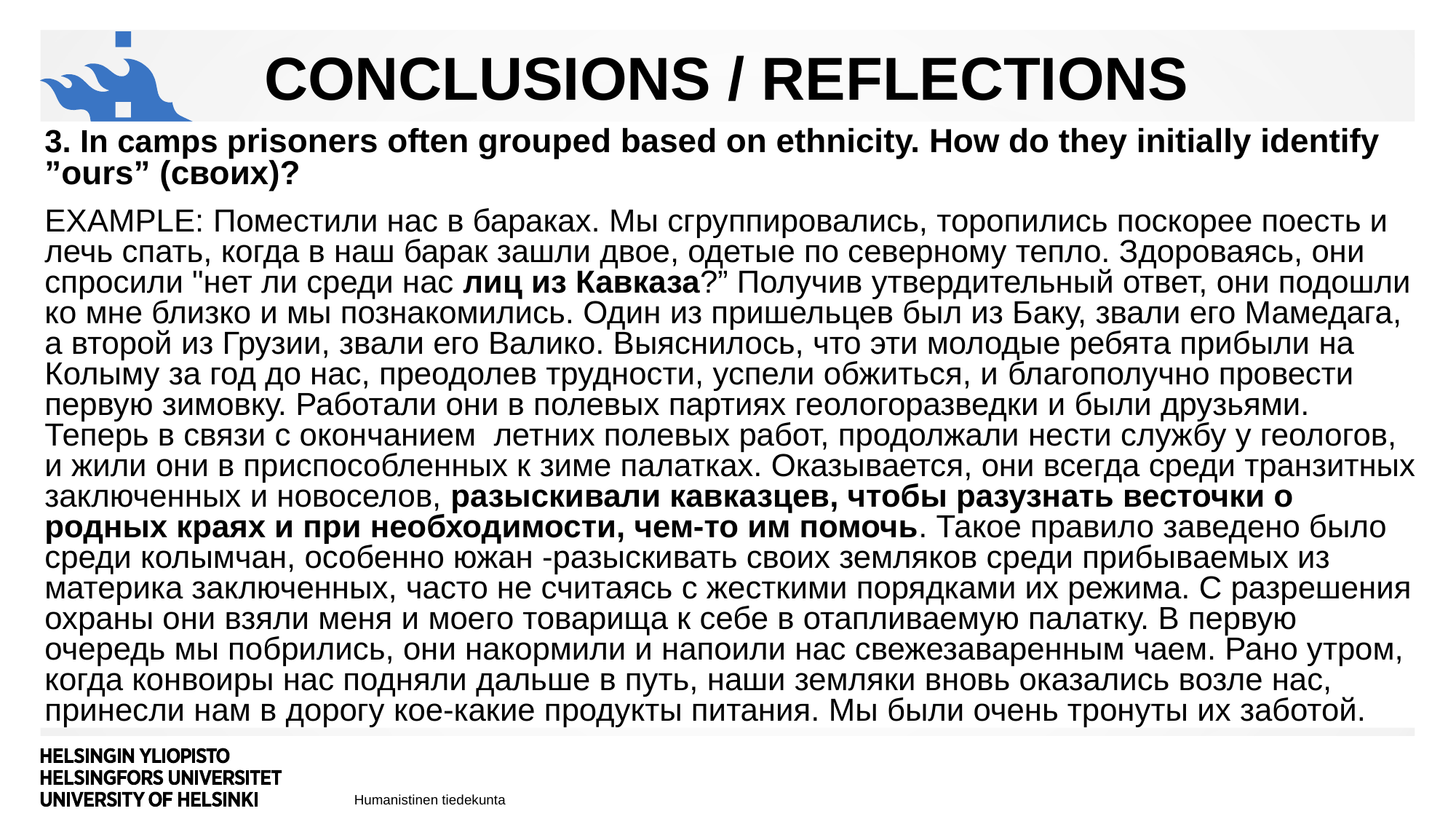

# Conclusions / reflections
3. In camps prisoners often grouped based on ethnicity. How do they initially identify ”ours” (своих)?
EXAMPLE: Поместили нас в бараках. Мы сгруппировались, торопились поскорее поесть и лечь спать, когда в наш барак зашли двое, одетые по северному тепло. Здороваясь, они спросили "нет ли среди нас лиц из Кавказа?” Получив утвердительный ответ, они подошли ко мне близко и мы познакомились. Один из пришельцев был из Баку, звали его Мамедага, а второй из Грузии, звали его Валико. Выяснилось, что эти молодые ребята прибыли на Колыму за год до нас, преодолев трудности, успели обжиться, и благополучно провести первую зимовку. Работали они в полевых партиях геологоразведки и были друзьями. Теперь в связи с окончанием  летних полевых работ, продолжали нести службу у геологов, и жили они в приспособленных к зиме палатках. Оказывается, они всегда среди транзитных заключенных и новоселов, разыскивали кавказцев, чтобы разузнать весточки о родных краях и при необходимости, чем-то им помочь. Такое правило заведено было среди колымчан, особенно южан -разыскивать своих земляков среди прибываемых из материка заключенных, часто не считаясь с жесткими порядками их режима. С разрешения охраны они взяли меня и моего товарища к себе в отапливаемую палатку. В первую очередь мы побрились, они накормили и напоили нас свежезаваренным чаем. Рано утром, когда конвоиры нас подняли дальше в путь, наши земляки вновь оказались возле нас, принесли нам в дорогу кое-какие продукты питания. Мы были очень тронуты их заботой.